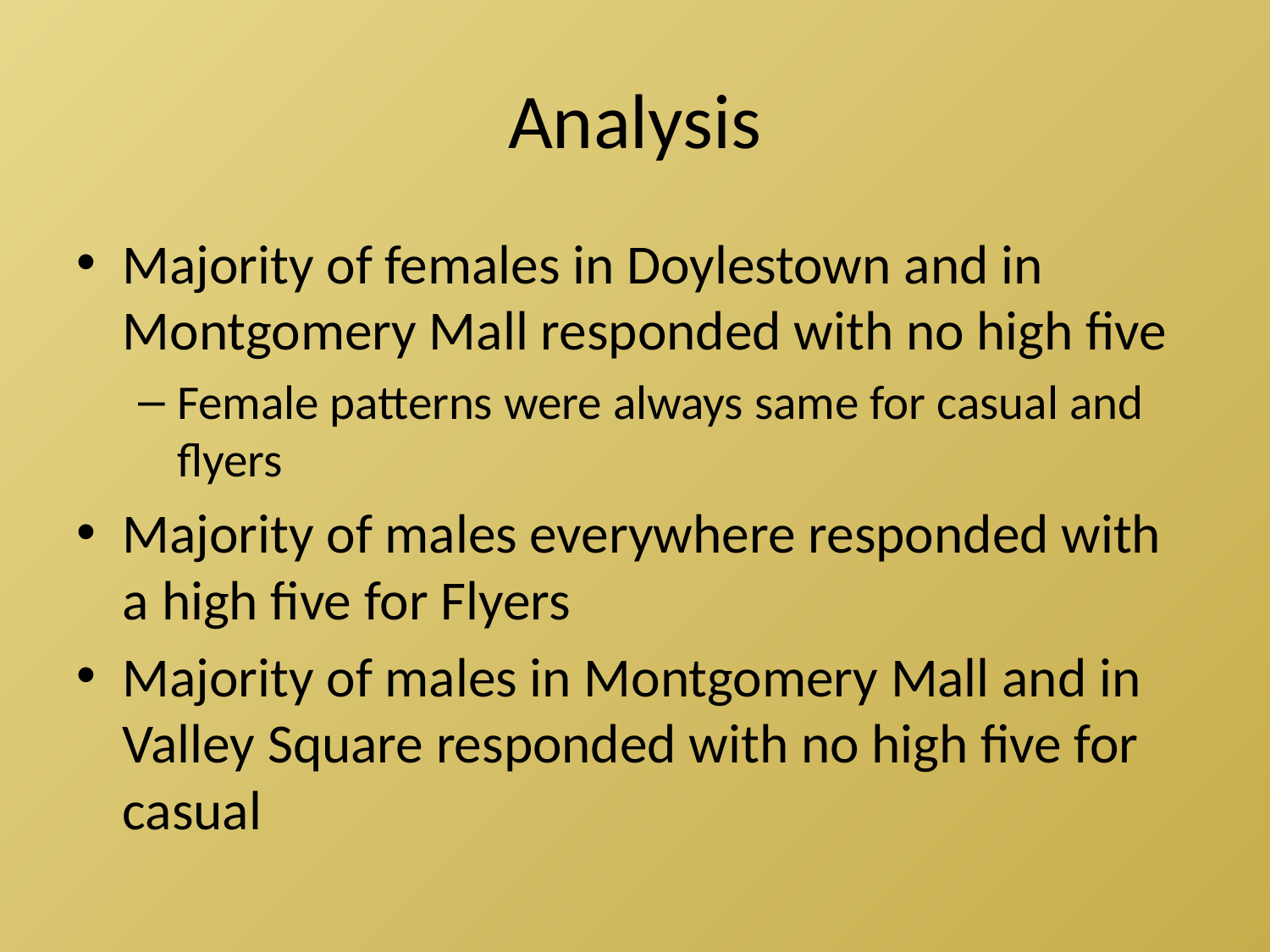

# Analysis
Majority of females in Doylestown and in Montgomery Mall responded with no high five
Female patterns were always same for casual and flyers
Majority of males everywhere responded with a high five for Flyers
Majority of males in Montgomery Mall and in Valley Square responded with no high five for casual